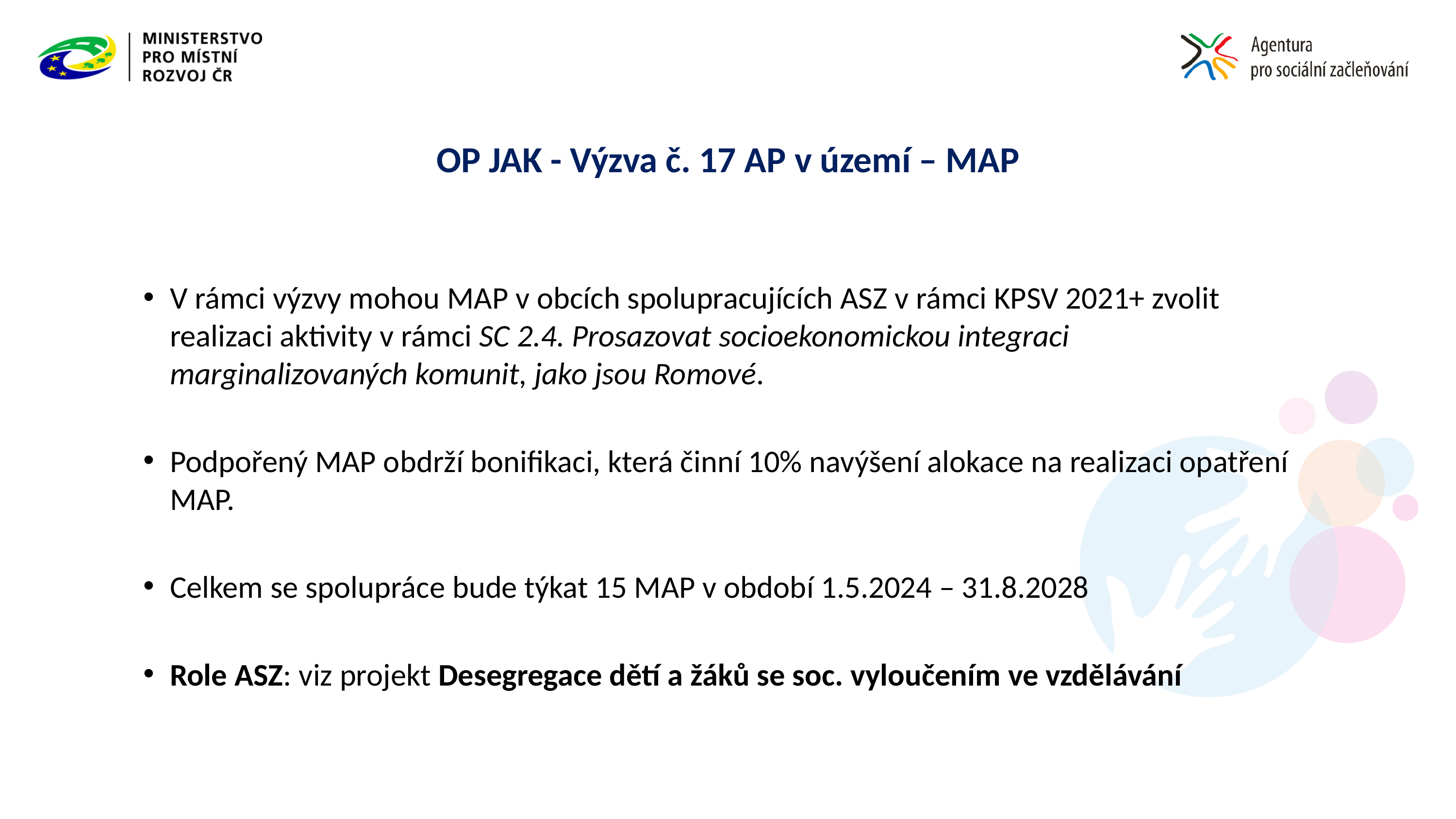

# OP JAK - Výzva č. 17 AP v území – MAP
V rámci výzvy mohou MAP v obcích spolupracujících ASZ v rámci KPSV 2021+ zvolit realizaci aktivity v rámci SC 2.4. Prosazovat socioekonomickou integraci marginalizovaných komunit, jako jsou Romové.

Podpořený MAP obdrží bonifikaci, která činní 10% navýšení alokace na realizaci opatření MAP.

Celkem se spolupráce bude týkat 15 MAP v období 1.5.2024 – 31.8.2028

Role ASZ: viz projekt Desegregace dětí a žáků se soc. vyloučením ve vzdělávání